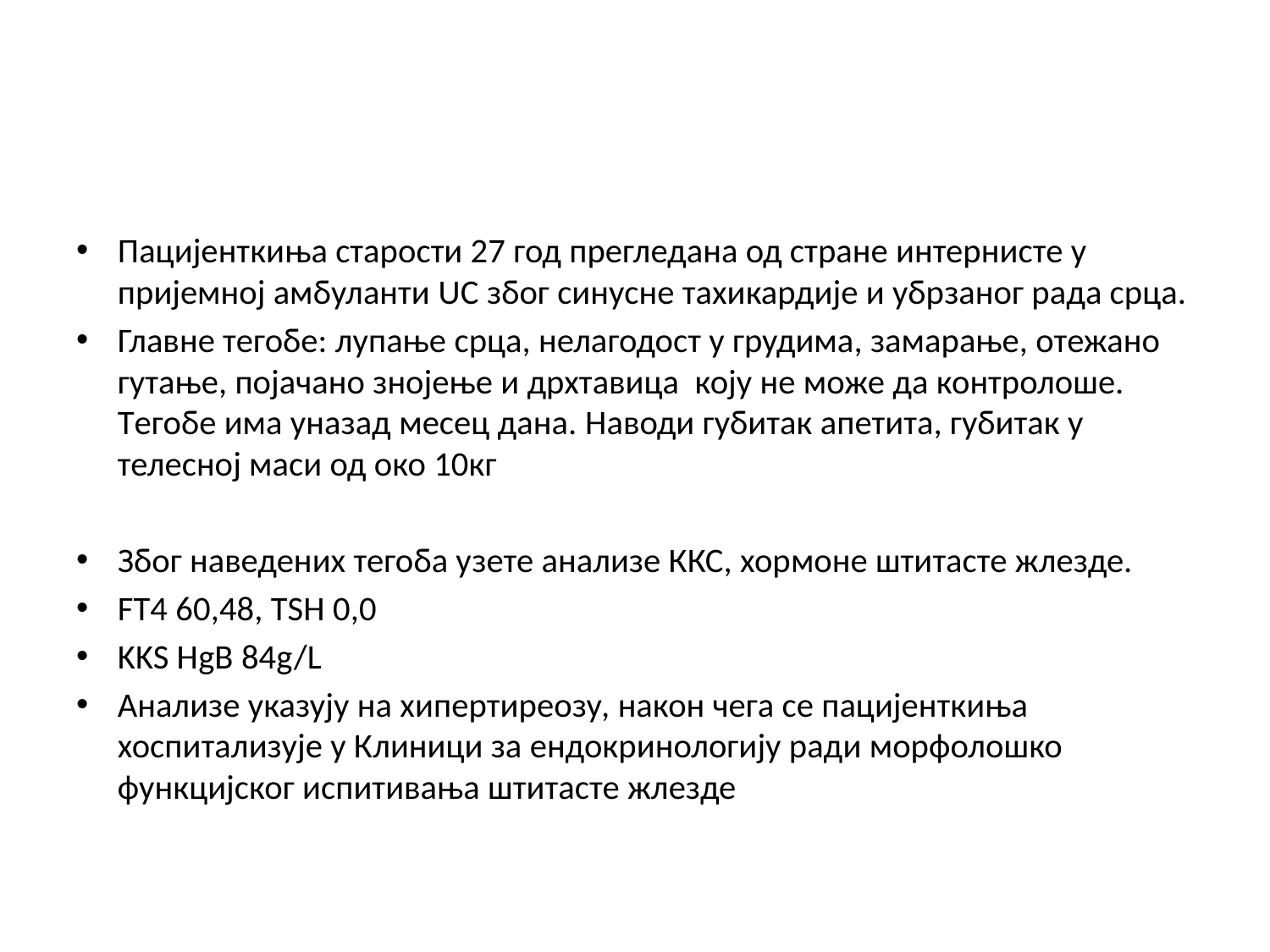

#
Пацијенткиња старости 27 год прегледана од стране интернисте у пријемној амбуланти UC због синусне тахикардије и убрзаног рада срца.
Главне тегобе: лупање срца, нелагодост у грудима, замарање, отежано гутање, појачано знојење и дрхтавица  коју не може да контролоше. Тегобе има уназад месец дана. Наводи губитак апетита, губитак у телесној маси од око 10кг

Због наведених тегоба узете анализе ККС, хормоне штитасте жлезде.
FT4 60,48, TSH 0,0
KKS HgB 84g/L
Анализе указују на хипертиреозу, након чега се пацијенткиња хоспитализује у Клиници за ендокринологију ради морфолошко функцијског испитивања штитасте жлезде